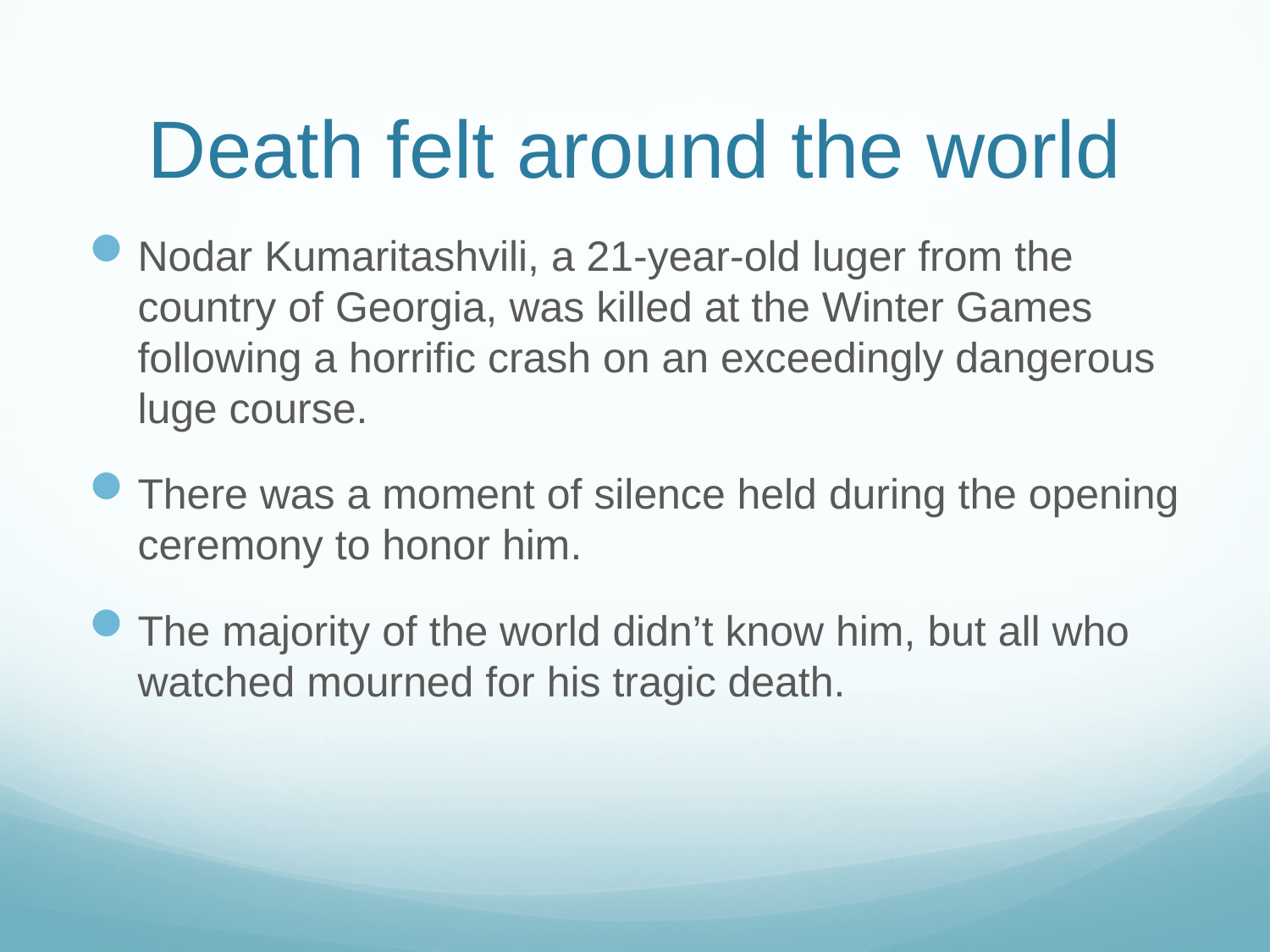

# Death felt around the world
Nodar Kumaritashvili, a 21-year-old luger from the country of Georgia, was killed at the Winter Games following a horrific crash on an exceedingly dangerous luge course.
There was a moment of silence held during the opening ceremony to honor him.
The majority of the world didn’t know him, but all who watched mourned for his tragic death.